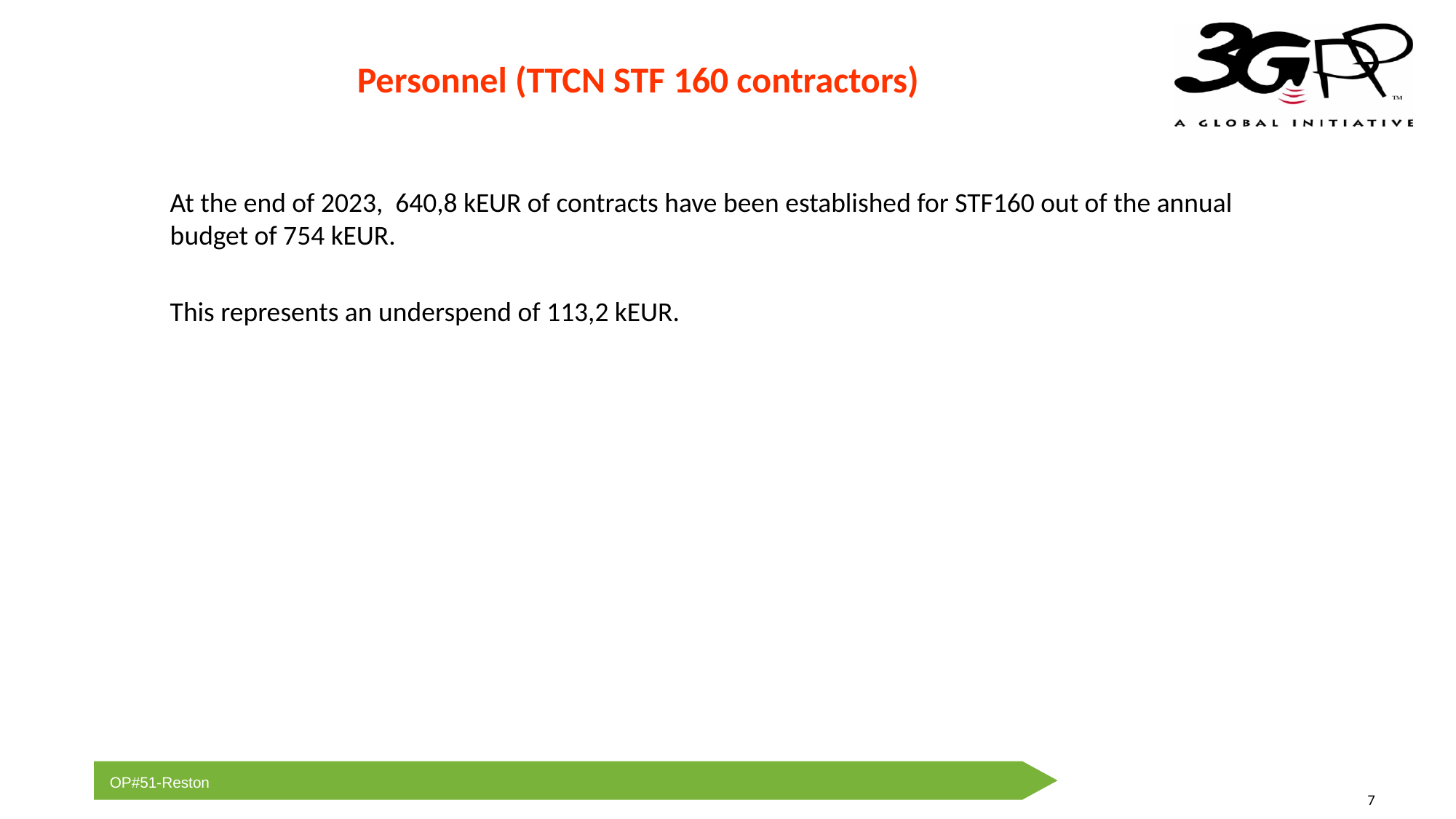

Personnel (TTCN STF 160 contractors)

At the end of 2023,  640,8 kEUR of contracts have been established for STF160 out of the annual budget of 754 kEUR.

This represents an underspend of 113,2 kEUR.

|  |
| --- |
|  |
| --- |